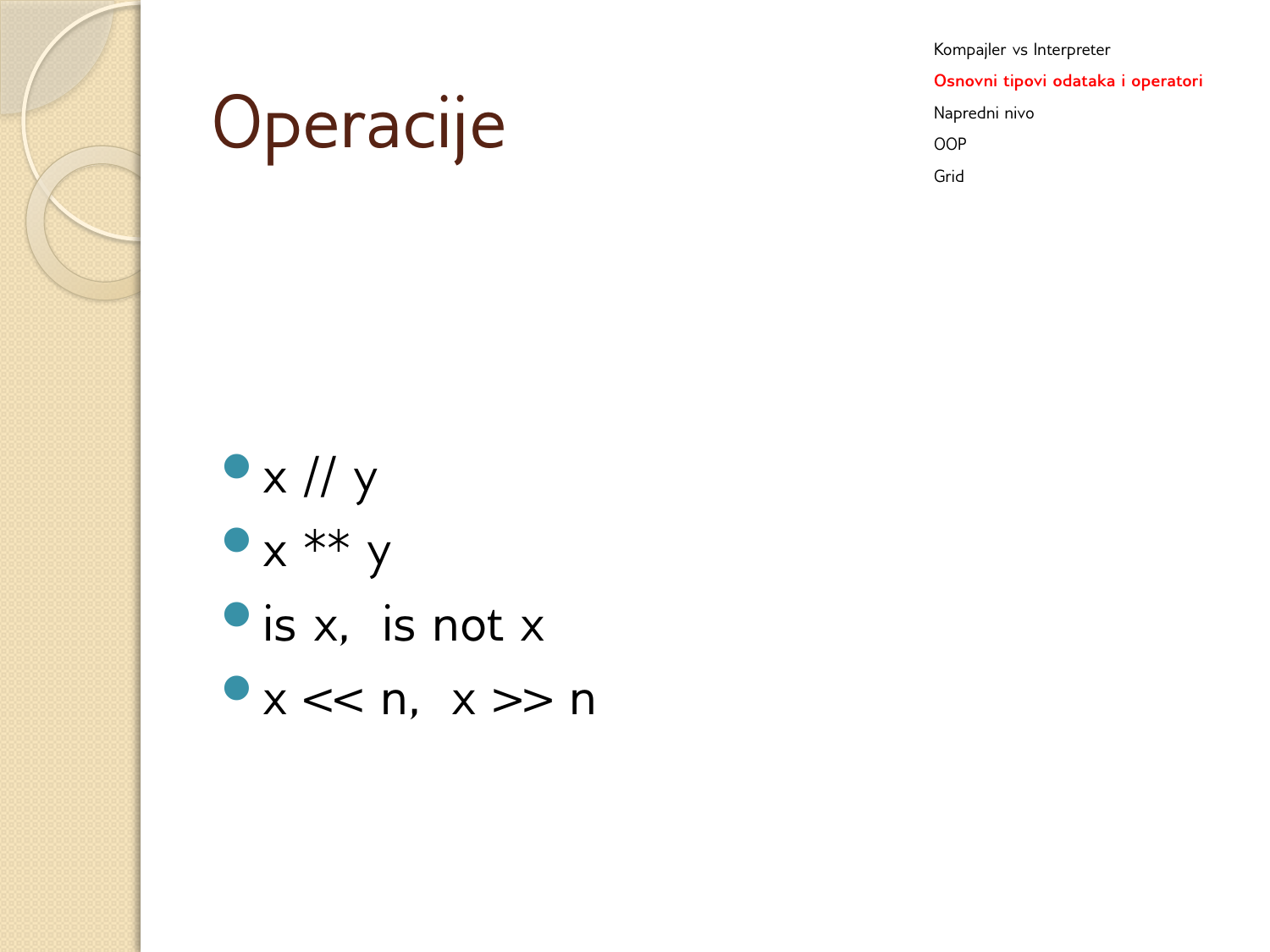

Kompajler vs Interpreter
Osnovni tipovi odataka i operatori
Napredni nivo
OOP
Grid
# Operacije
x // y
x ** y
is x,  is not x
x << n,  x >> n